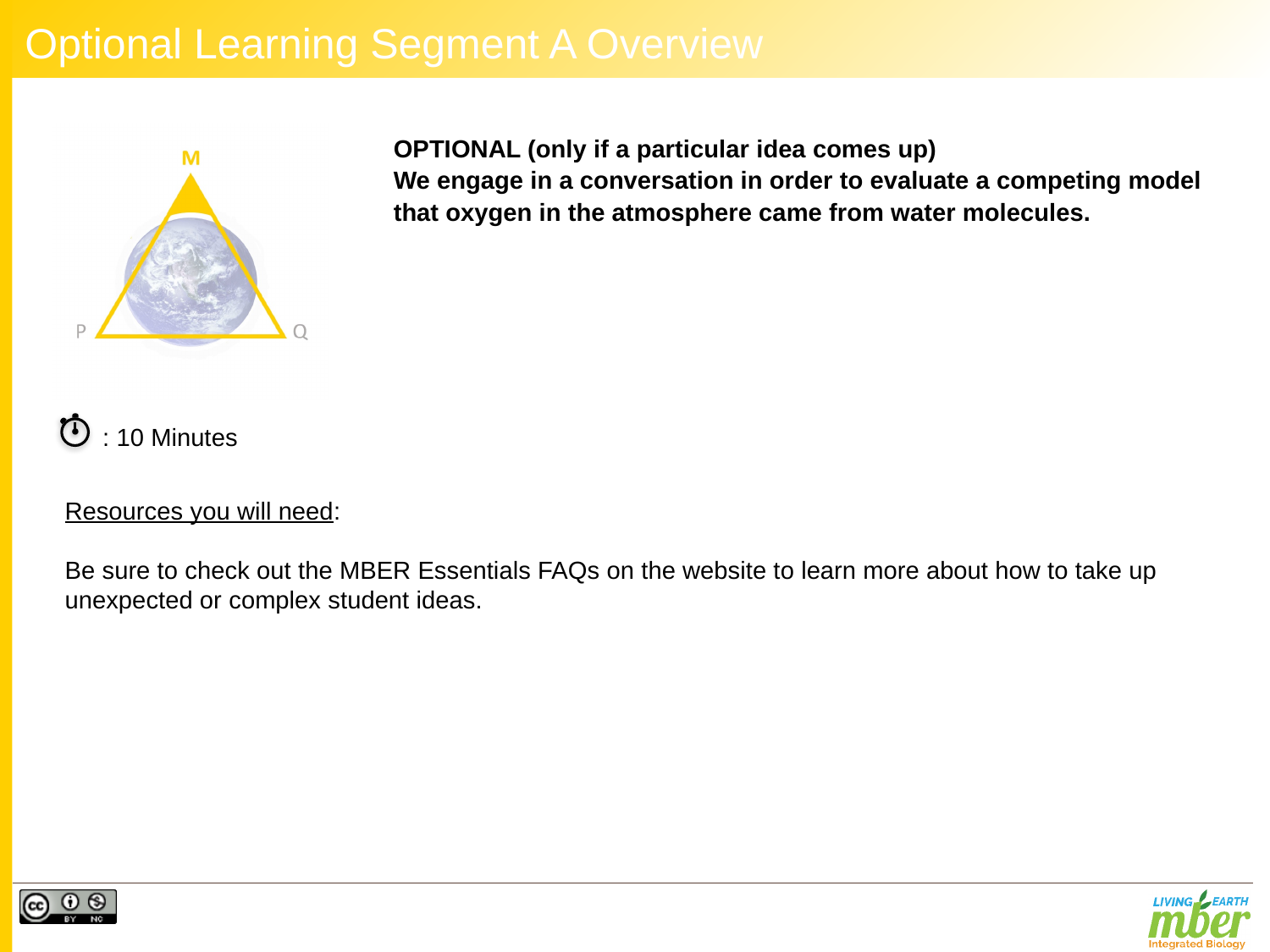

# Optional Learning Segment A Overview
OPTIONAL (only if a particular idea comes up)
We engage in a conversation in order to evaluate a competing model that oxygen in the atmosphere came from water molecules.

: 10 Minutes
Resources you will need:

Be sure to check out the MBER Essentials FAQs on the website to learn more about how to take up unexpected or complex student ideas.